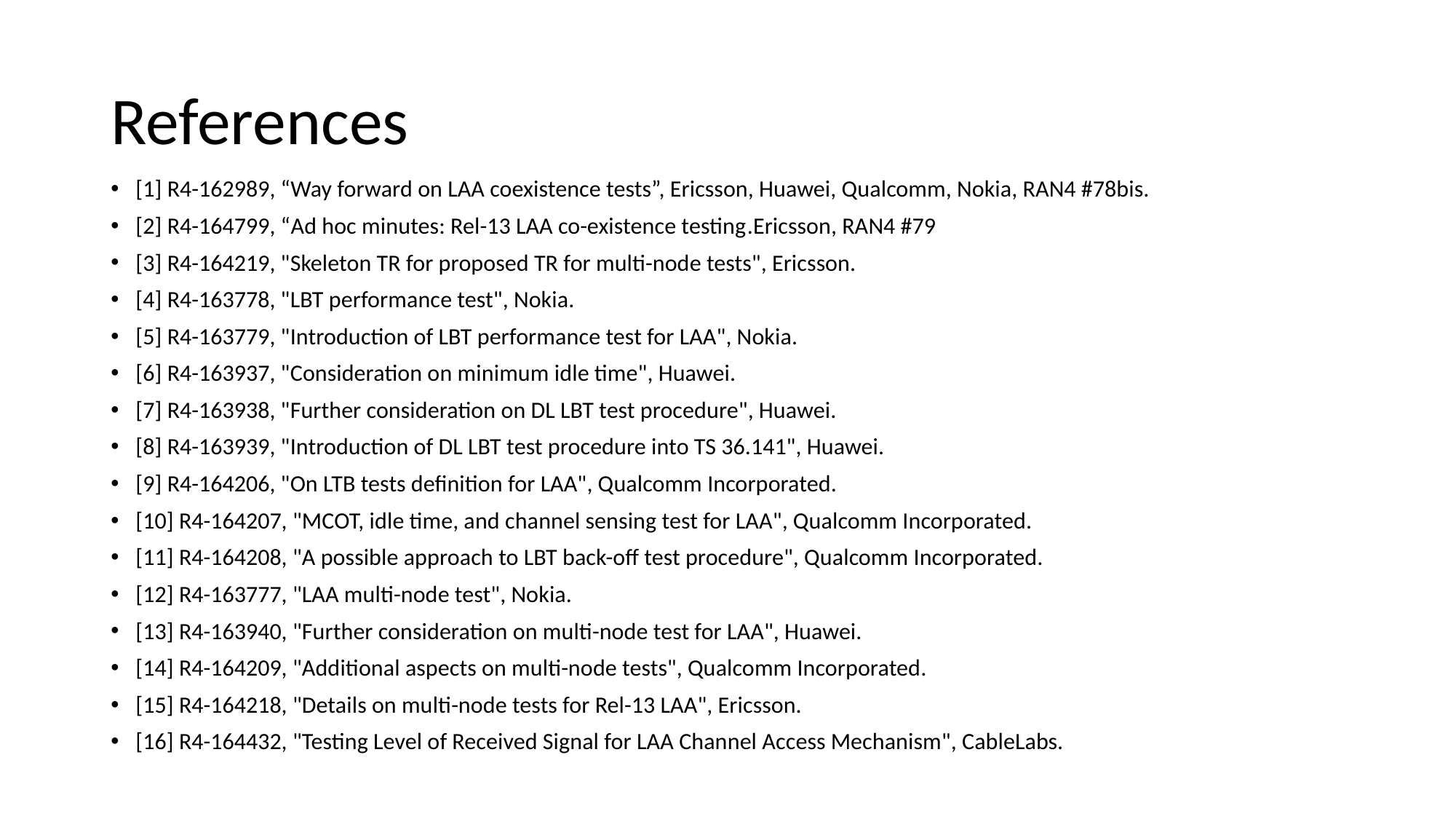

# References
[1] R4-162989, “Way forward on LAA coexistence tests”, Ericsson, Huawei, Qualcomm, Nokia, RAN4 #78bis.
[2] R4-164799, “Ad hoc minutes: Rel-13 LAA co-existence testing.Ericsson, RAN4 #79
[3] R4-164219, "Skeleton TR for proposed TR for multi-node tests", Ericsson.
[4] R4-163778, "LBT performance test", Nokia.
[5] R4-163779, "Introduction of LBT performance test for LAA", Nokia.
[6] R4-163937, "Consideration on minimum idle time", Huawei.
[7] R4-163938, "Further consideration on DL LBT test procedure", Huawei.
[8] R4-163939, "Introduction of DL LBT test procedure into TS 36.141", Huawei.
[9] R4-164206, "On LTB tests definition for LAA", Qualcomm Incorporated.
[10] R4-164207, "MCOT, idle time, and channel sensing test for LAA", Qualcomm Incorporated.
[11] R4-164208, "A possible approach to LBT back-off test procedure", Qualcomm Incorporated.
[12] R4-163777, "LAA multi-node test", Nokia.
[13] R4-163940, "Further consideration on multi-node test for LAA", Huawei.
[14] R4-164209, "Additional aspects on multi-node tests", Qualcomm Incorporated.
[15] R4-164218, "Details on multi-node tests for Rel-13 LAA", Ericsson.
[16] R4-164432, "Testing Level of Received Signal for LAA Channel Access Mechanism", CableLabs.